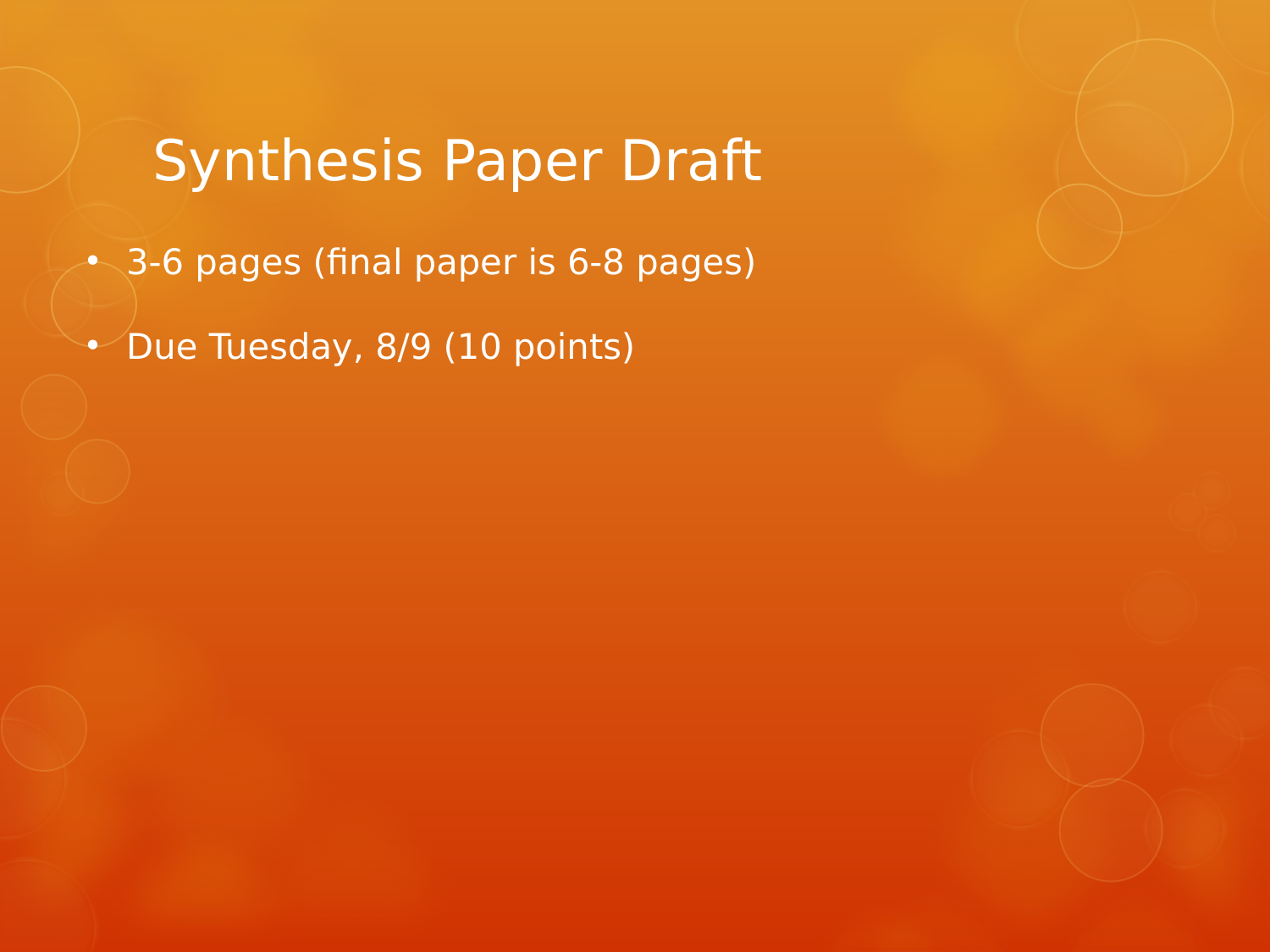

# Synthesis Paper Draft
3-6 pages (final paper is 6-8 pages)

Due Tuesday, 8/9 (10 points)